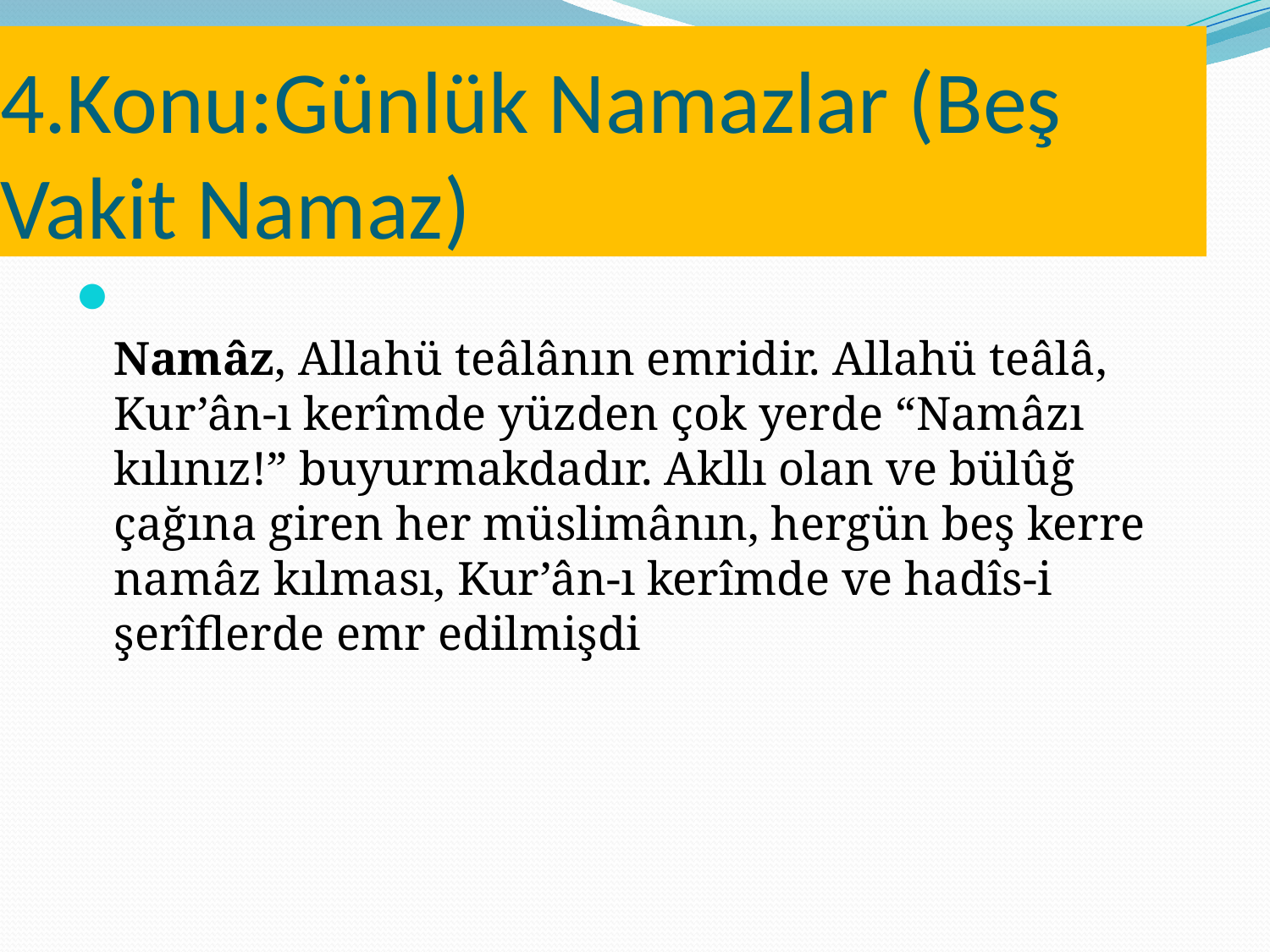

# 4.Konu:Günlük Namazlar (Beş Vakit Namaz)
Namâz, Allahü teâlânın emridir. Allahü teâlâ, Kur’ân-ı kerîmde yüzden çok yerde “Namâzı kılınız!” buyurmakdadır. Akllı olan ve bülûğ çağına giren her müslimânın, hergün beş kerre namâz kılması, Kur’ân-ı kerîmde ve hadîs-i şerîflerde emr edilmişdi